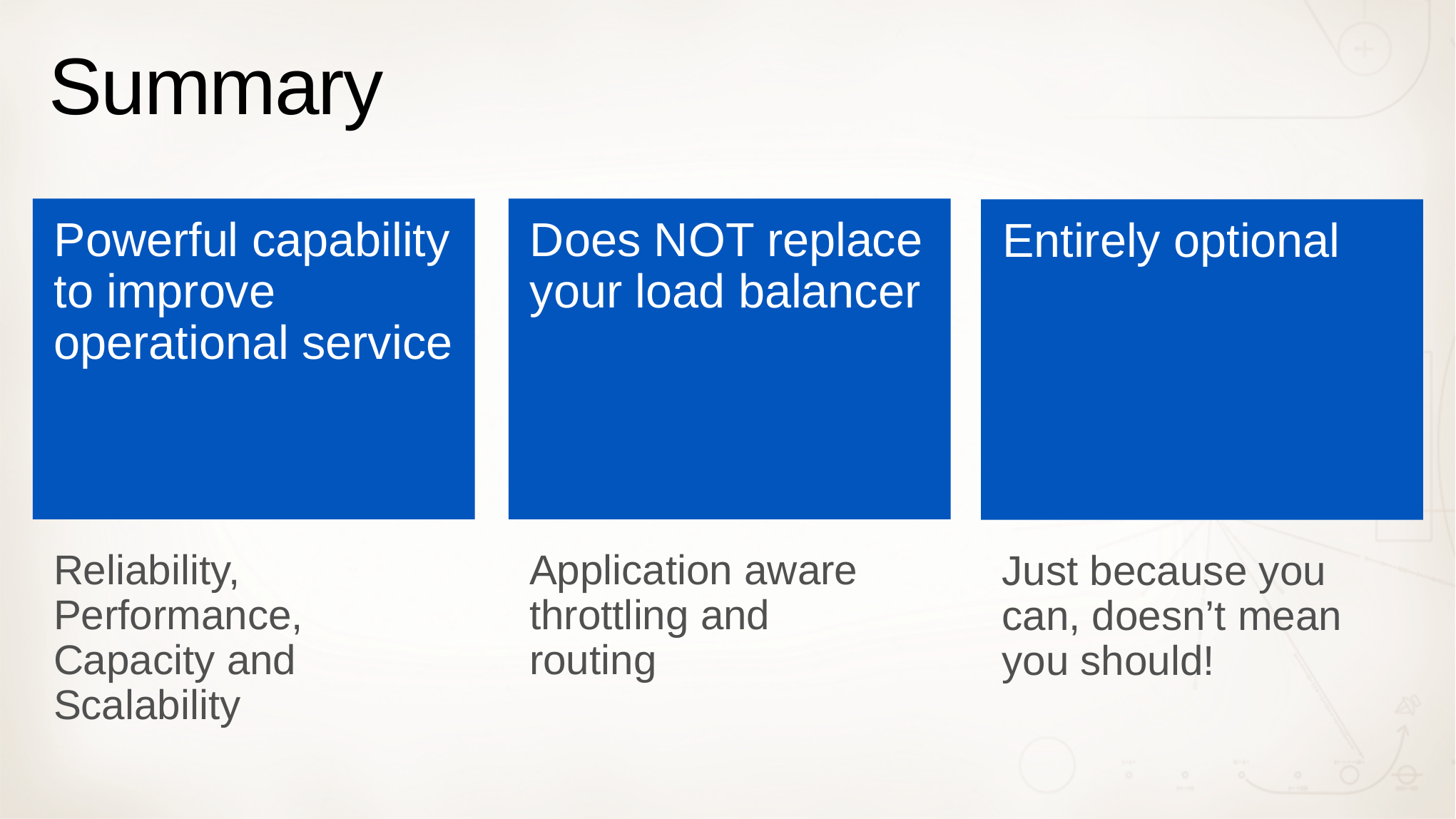

# Summary

Powerful capability to improve operational service
Does NOT replace your load balancer
Entirely optional
Reliability, Performance, Capacity and Scalability
Application aware throttling and routing

Just because you can, doesn’t mean you should!